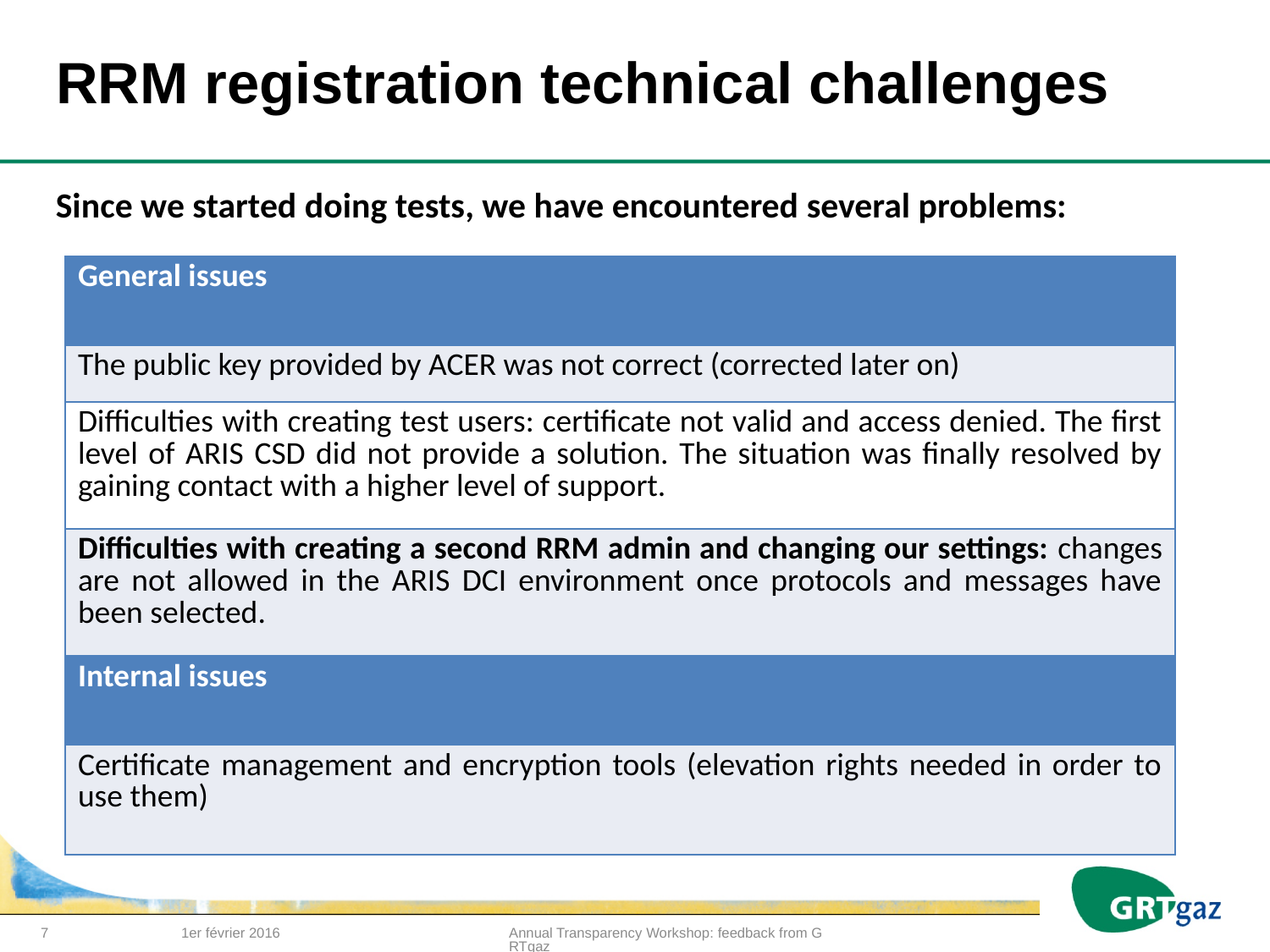

# RRM registration technical challenges
Since we started doing tests, we have encountered several problems:

| General issues |
| --- |
| The public key provided by ACER was not correct (corrected later on) |
| Difficulties with creating test users: certificate not valid and access denied. The first level of ARIS CSD did not provide a solution. The situation was finally resolved by gaining contact with a higher level of support. |
| Difficulties with creating a second RRM admin and changing our settings: changes are not allowed in the ARIS DCI environment once protocols and messages have been selected. |
| Internal issues |
| Certificate management and encryption tools (elevation rights needed in order to use them) |
7
1er février 2016
Annual Transparency Workshop: feedback from GRTgaz